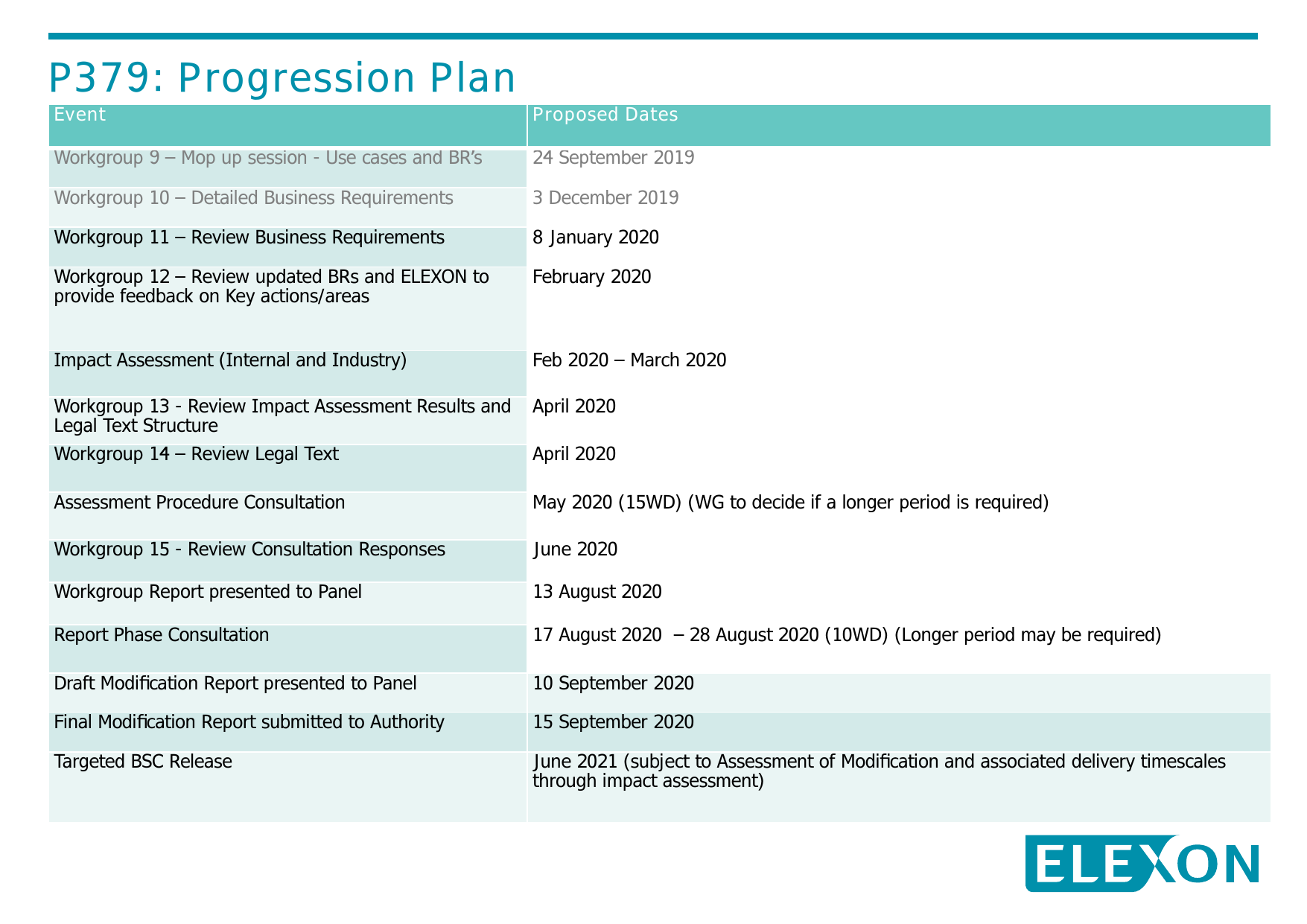

# P379: Progression Plan
| Event | Proposed Dates |
| --- | --- |
| Workgroup 9 – Mop up session - Use cases and BR’s | 24 September 2019 |
| Workgroup 10 – Detailed Business Requirements | 3 December 2019 |
| Workgroup 11 – Review Business Requirements | 8 January 2020 |
| Workgroup 12 – Review updated BRs and ELEXON to provide feedback on Key actions/areas | February 2020 |
| Impact Assessment (Internal and Industry) | Feb 2020 – March 2020 |
| Workgroup 13 - Review Impact Assessment Results and Legal Text Structure | April 2020 |
| Workgroup 14 – Review Legal Text | April 2020 |
| Assessment Procedure Consultation | May 2020 (15WD) (WG to decide if a longer period is required) |
| Workgroup 15 - Review Consultation Responses | June 2020 |
| Workgroup Report presented to Panel | 13 August 2020 |
| Report Phase Consultation | 17 August 2020 – 28 August 2020 (10WD) (Longer period may be required) |
| Draft Modification Report presented to Panel | 10 September 2020 |
| Final Modification Report submitted to Authority | 15 September 2020 |
| Targeted BSC Release | June 2021 (subject to Assessment of Modification and associated delivery timescales through impact assessment) |